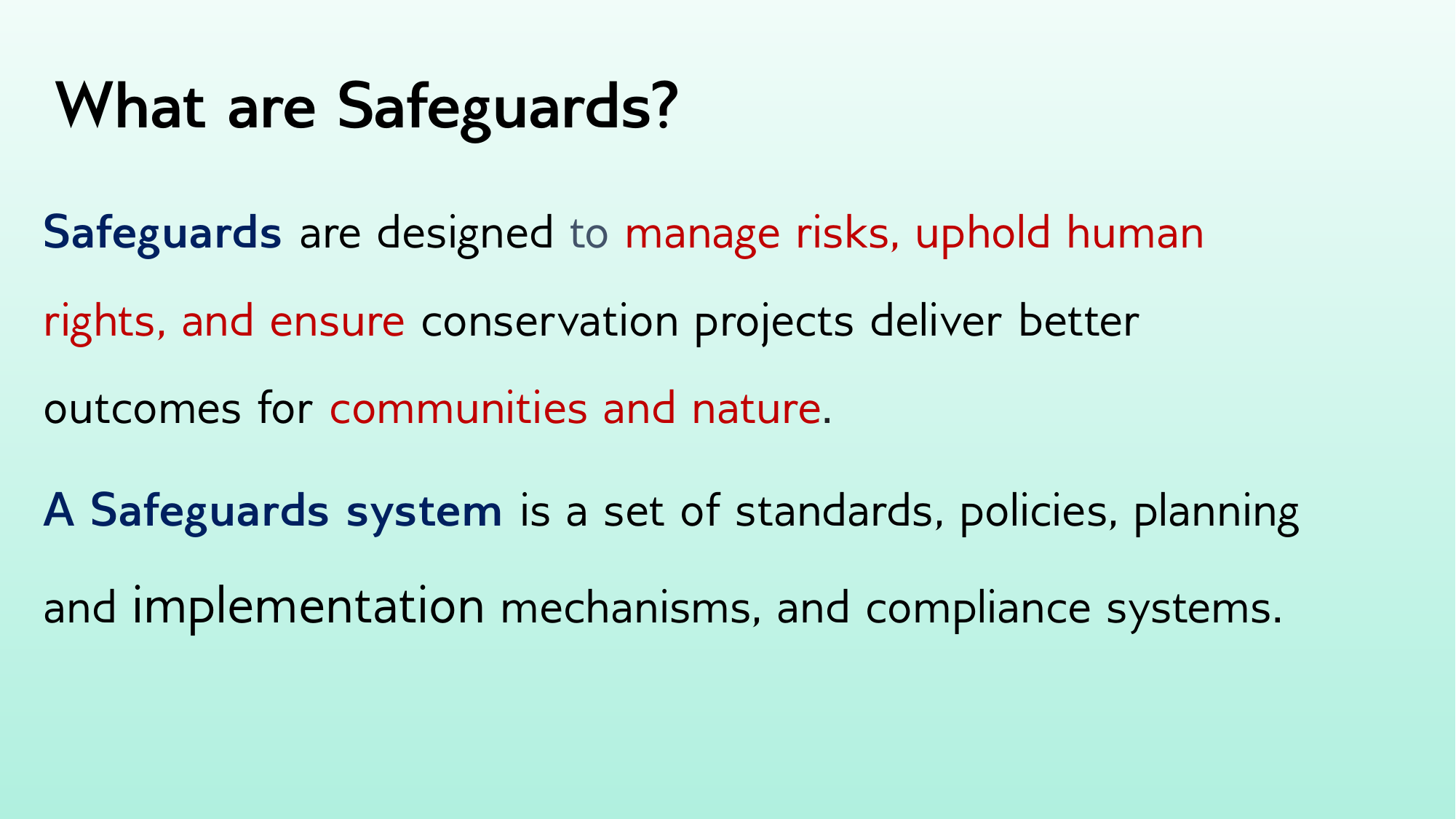

# What are Safeguards?
Safeguards are designed to manage risks, uphold human rights, and ensure conservation projects deliver better outcomes for communities and nature.
A Safeguards system is a set of standards, policies, planning and implementation mechanisms, and compliance systems.